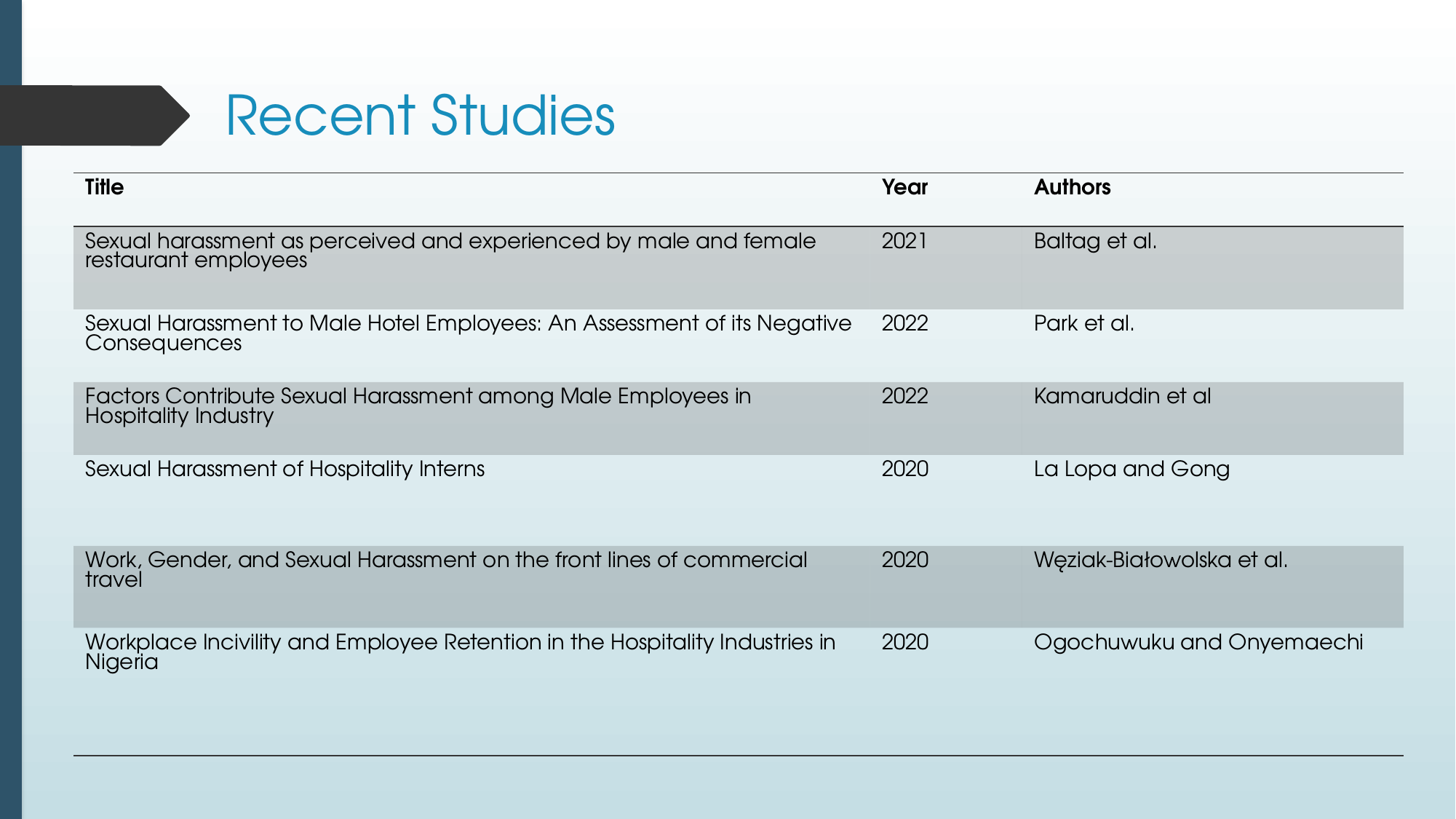

# Recent Studies

| Title | Year | Authors |
| --- | --- | --- |
| Sexual harassment as perceived and experienced by male and female restaurant employees | 2021 | Baltag et al. |
| Sexual Harassment to Male Hotel Employees: An Assessment of its Negative Consequences | 2022 | Park et al. |
| Factors Contribute Sexual Harassment among Male Employees in Hospitality Industry | 2022 | Kamaruddin et al |
| Sexual Harassment of Hospitality Interns | 2020 | La Lopa and Gong |
| Work, Gender, and Sexual Harassment on the front lines of commercial travel | 2020 | Węziak-Białowolska et al. |
| Workplace Incivility and Employee Retention in the Hospitality Industries in Nigeria | 2020 | Ogochuwuku and Onyemaechi |